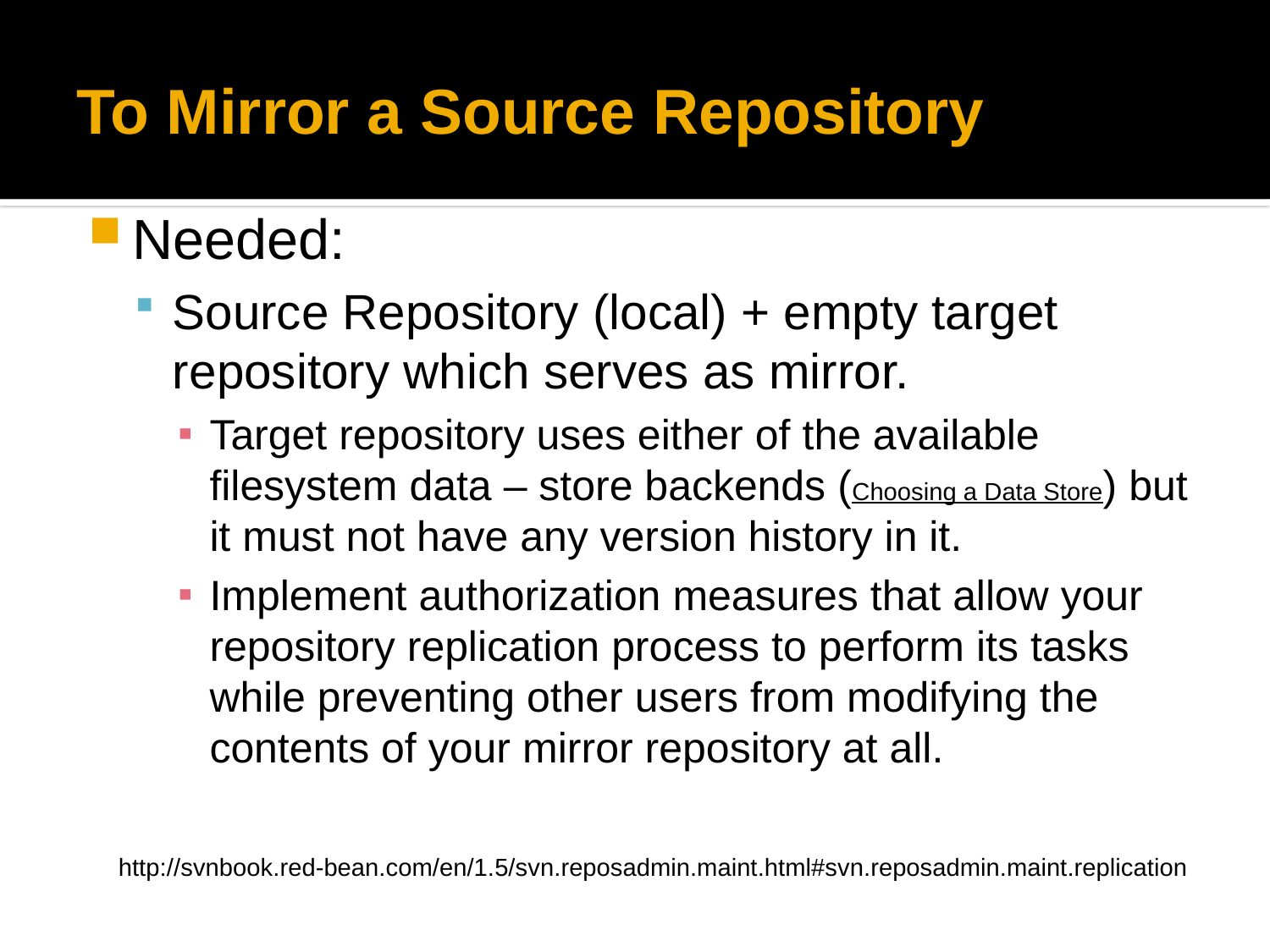

# To Mirror a Source Repository
Needed:
Source Repository (local) + empty target repository which serves as mirror.
Target repository uses either of the available filesystem data – store backends (Choosing a Data Store) but it must not have any version history in it.
Implement authorization measures that allow your repository replication process to perform its tasks while preventing other users from modifying the contents of your mirror repository at all.
http://svnbook.red-bean.com/en/1.5/svn.reposadmin.maint.html#svn.reposadmin.maint.replication